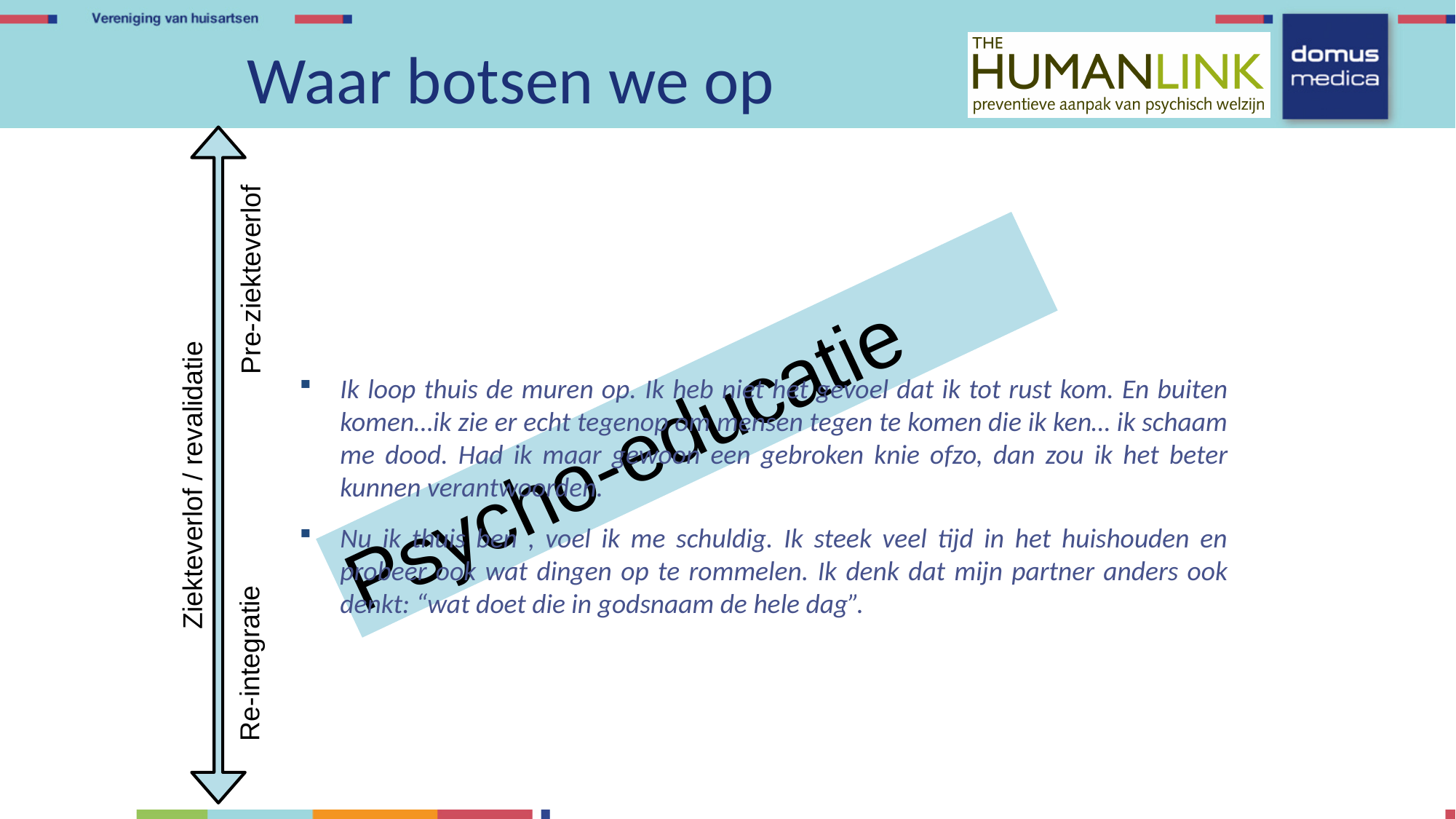

Waar botsen we op
Pre-ziekteverlof

Ik loop thuis de muren op. Ik heb niet het gevoel dat ik tot rust kom. En buiten komen…ik zie er echt tegenop om mensen tegen te komen die ik ken… ik schaam me dood. Had ik maar gewoon een gebroken knie ofzo, dan zou ik het beter kunnen verantwoorden.
Nu ik thuis ben , voel ik me schuldig. Ik steek veel tijd in het huishouden en probeer ook wat dingen op te rommelen. Ik denk dat mijn partner anders ook denkt: “wat doet die in godsnaam de hele dag”.
Psycho-educatie
Ziekteverlof / revalidatie

Re-integratie